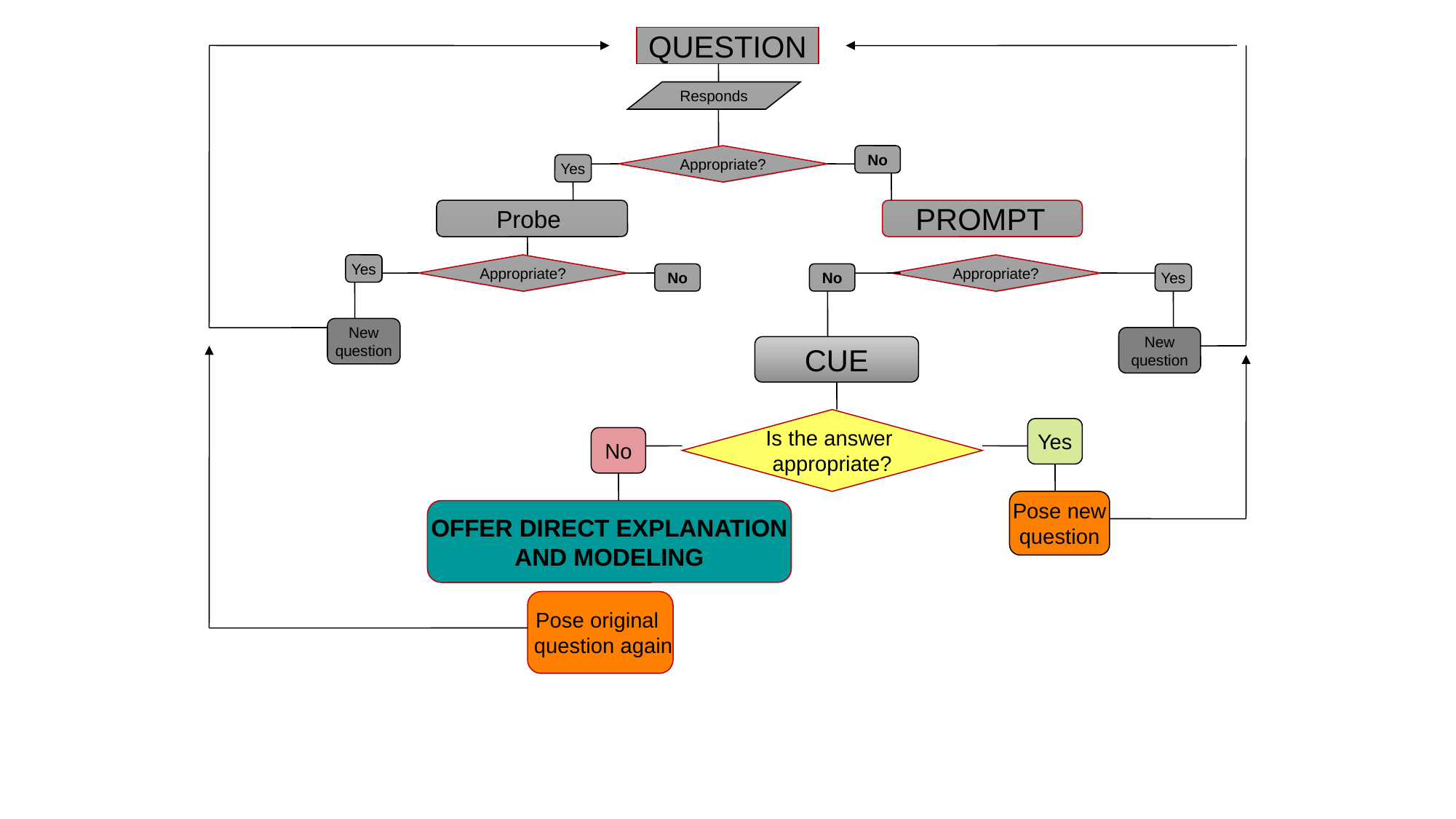

QUESTION

Responds

Appropriate?
No
Yes

Probe
PROMPT

Yes
Appropriate?
Appropriate?
No
No
Yes

New
question

New
question
CUE

Is the answer
appropriate?
Yes
No

Pose new
question
OFFER DIRECT EXPLANATION
AND MODELING

Pose original
 question again